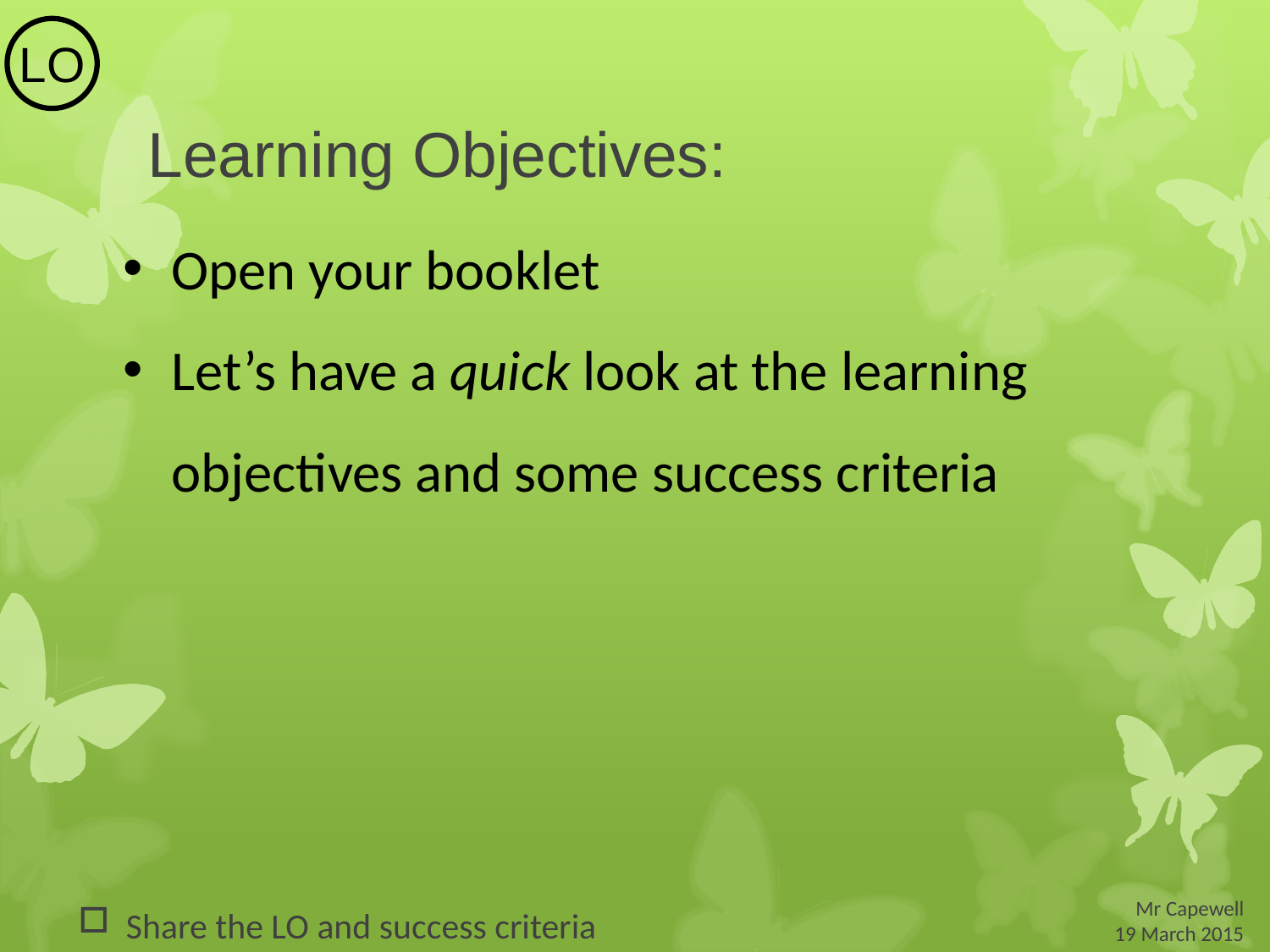

LO
Learning Objectives:
Open your booklet
Let’s have a quick look at the learning objectives and some success criteria
Share the LO and success criteria
Mr Capewell
 19 March 2015